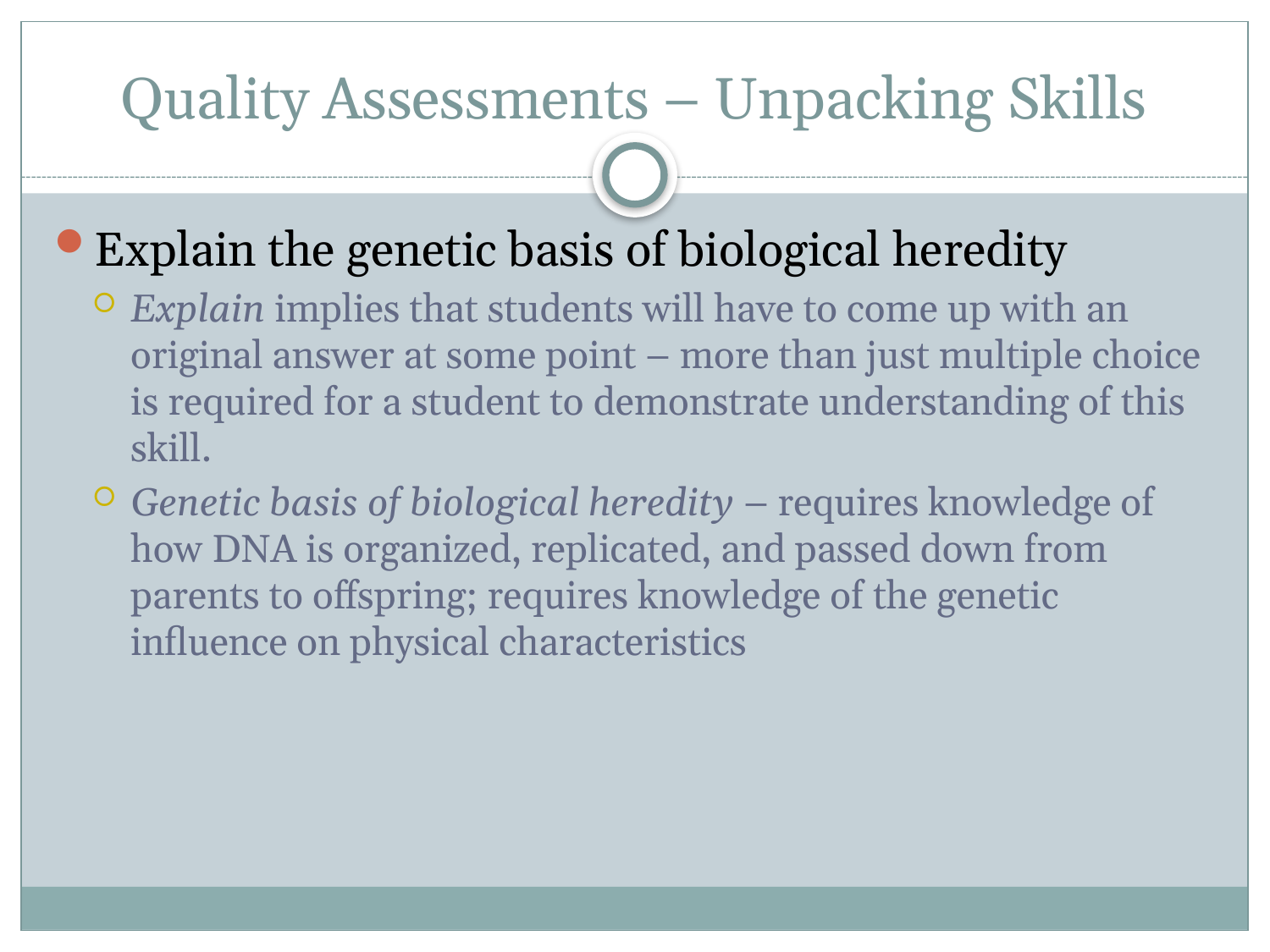

# Quality Assessments – Unpacking Skills
Explain the genetic basis of biological heredity
Explain implies that students will have to come up with an original answer at some point – more than just multiple choice is required for a student to demonstrate understanding of this skill.
Genetic basis of biological heredity – requires knowledge of how DNA is organized, replicated, and passed down from parents to offspring; requires knowledge of the genetic influence on physical characteristics